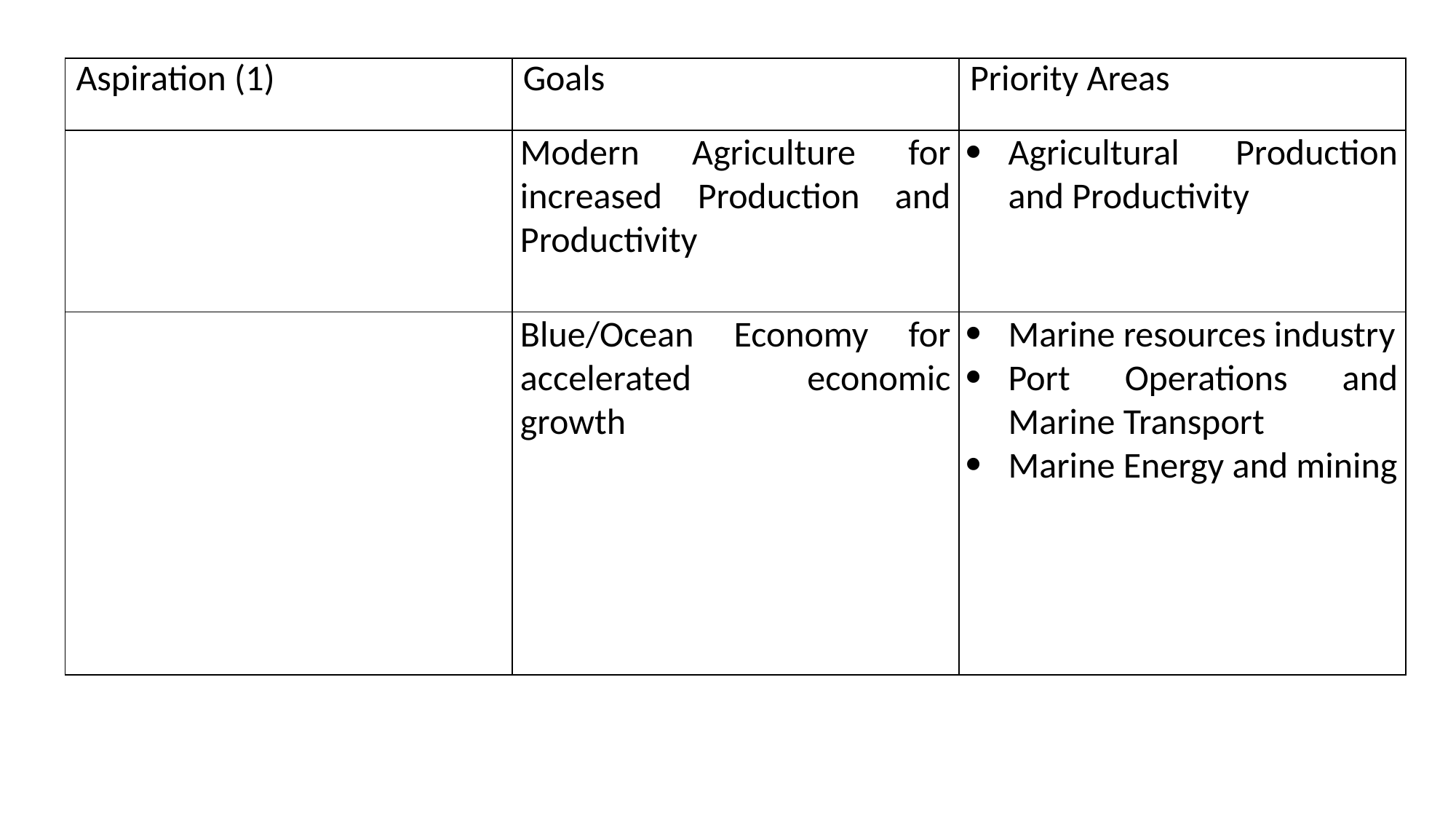

| Aspiration (1) | Goals | Priority Areas |
| --- | --- | --- |
|  | Modern Agriculture for increased Production and Productivity | Agricultural Production and Productivity |
|  | Blue/Ocean Economy for accelerated economic growth | Marine resources industry Port Operations and Marine Transport Marine Energy and mining |